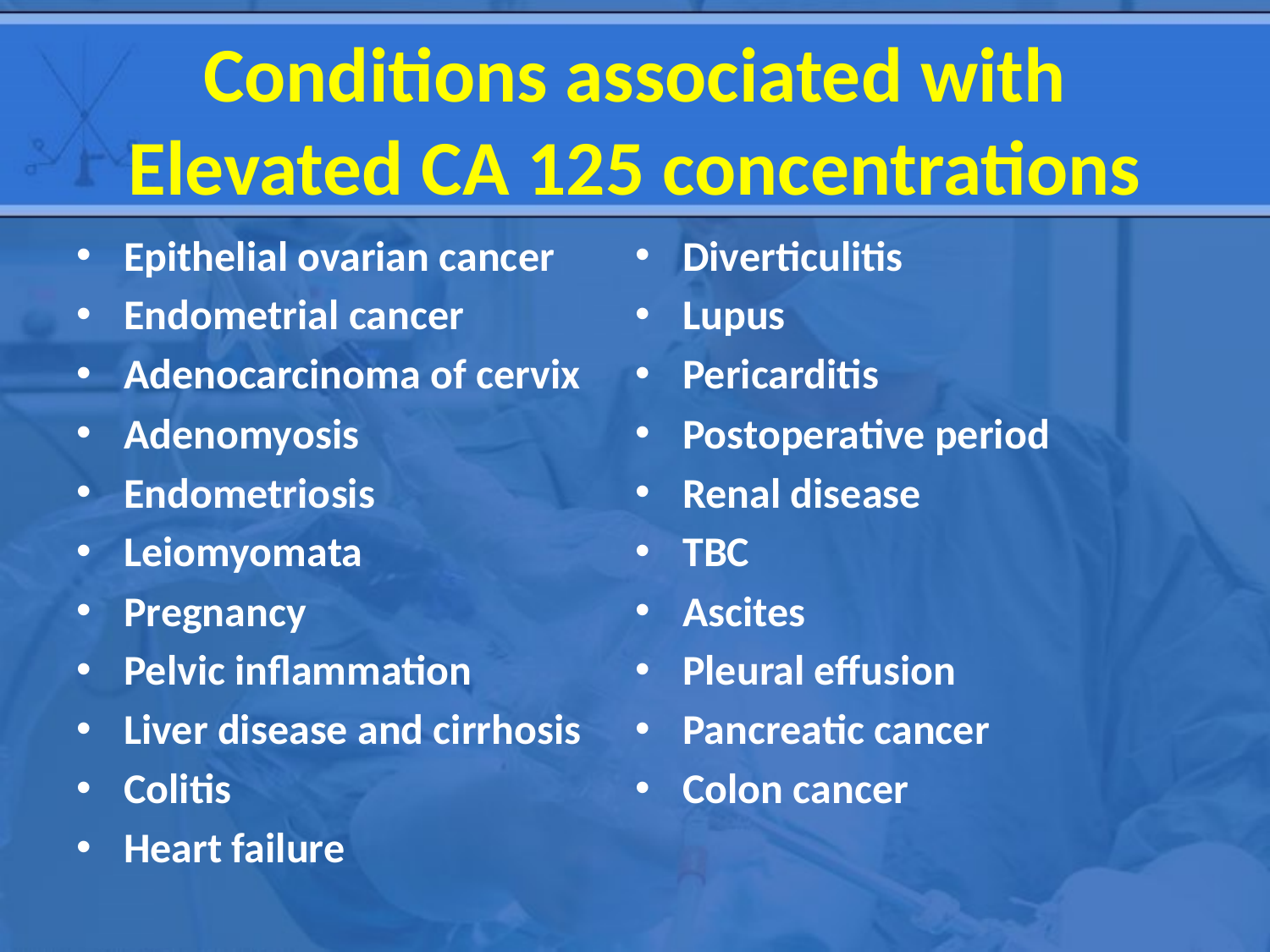

# Conditions associated with Elevated CA 125 concentrations
Epithelial ovarian cancer
Endometrial cancer
Adenocarcinoma of cervix
Adenomyosis
Endometriosis
Leiomyomata
Pregnancy
Pelvic inflammation
Liver disease and cirrhosis
Colitis
Heart failure
Diverticulitis
Lupus
Pericarditis
Postoperative period
Renal disease
TBC
Ascites
Pleural effusion
Pancreatic cancer
Colon cancer